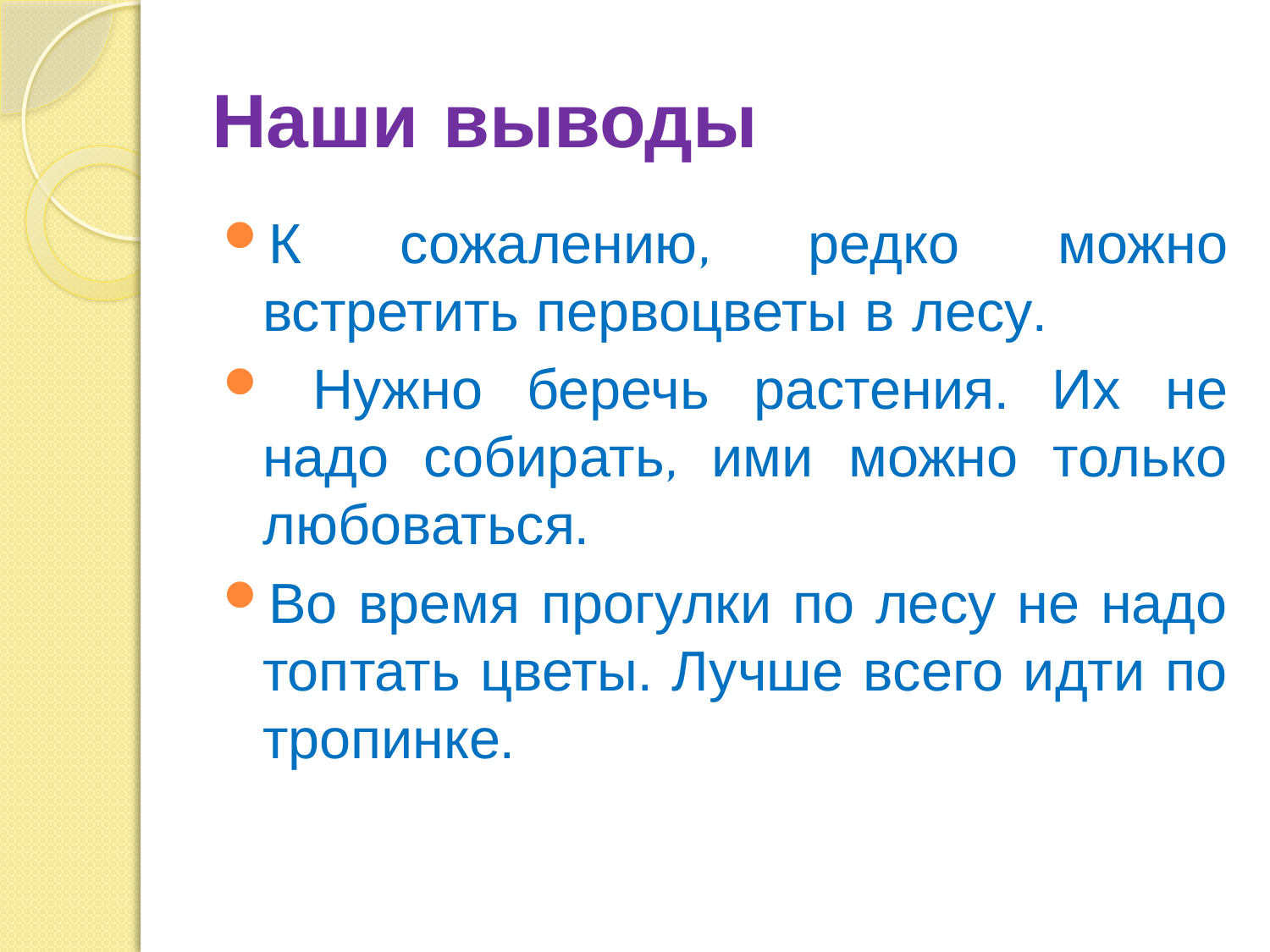

# Наши выводы
К сожалению, редко можно встретить первоцветы в лесу.
 Нужно беречь растения. Их не надо собирать, ими можно только любоваться.
Во время прогулки по лесу не надо топтать цветы. Лучше всего идти по тропинке.